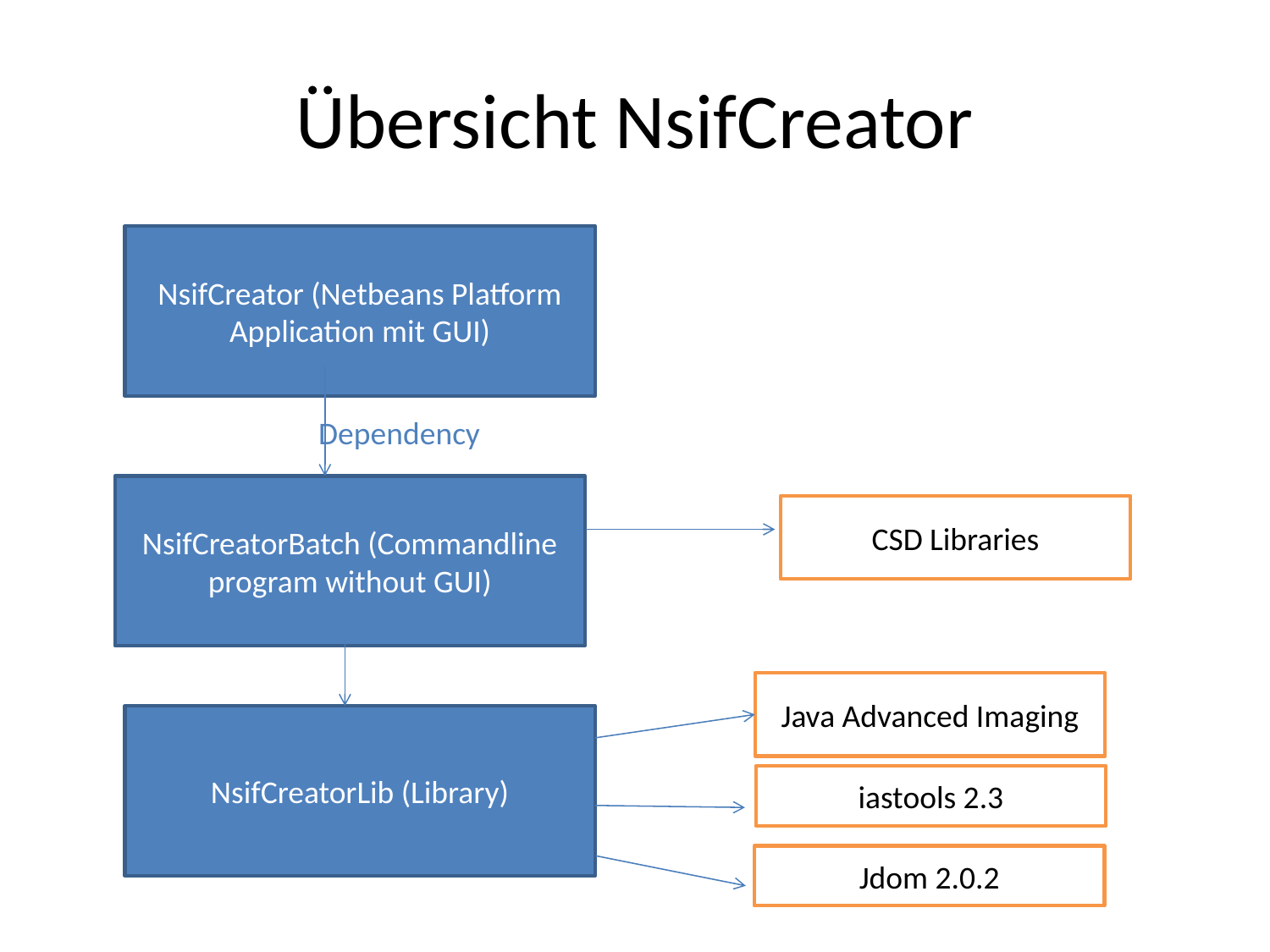

# Übersicht NsifCreator
NsifCreator (Netbeans Platform Application mit GUI)
Dependency
NsifCreatorBatch (Commandline program without GUI)
CSD Libraries
Java Advanced Imaging
NsifCreatorLib (Library)
iastools 2.3
Jdom 2.0.2